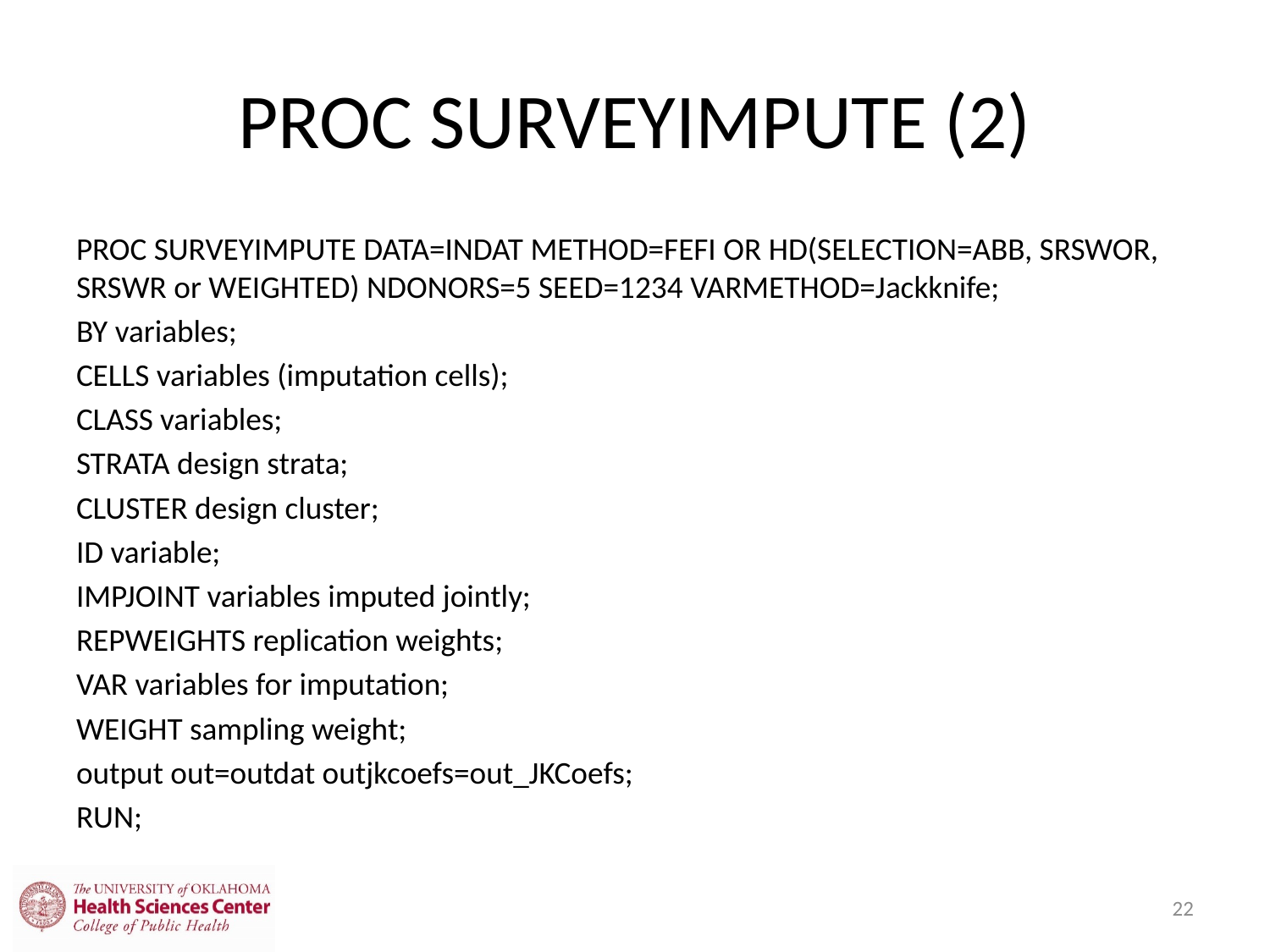

# PROC SURVEYIMPUTE (2)
PROC SURVEYIMPUTE DATA=INDAT METHOD=FEFI OR HD(SELECTION=ABB, SRSWOR, SRSWR or WEIGHTED) NDONORS=5 SEED=1234 VARMETHOD=Jackknife;
BY variables;
CELLS variables (imputation cells);
CLASS variables;
STRATA design strata;
CLUSTER design cluster;
ID variable;
IMPJOINT variables imputed jointly;
REPWEIGHTS replication weights;
VAR variables for imputation;
WEIGHT sampling weight;
output out=outdat outjkcoefs=out_JKCoefs;
RUN;
22